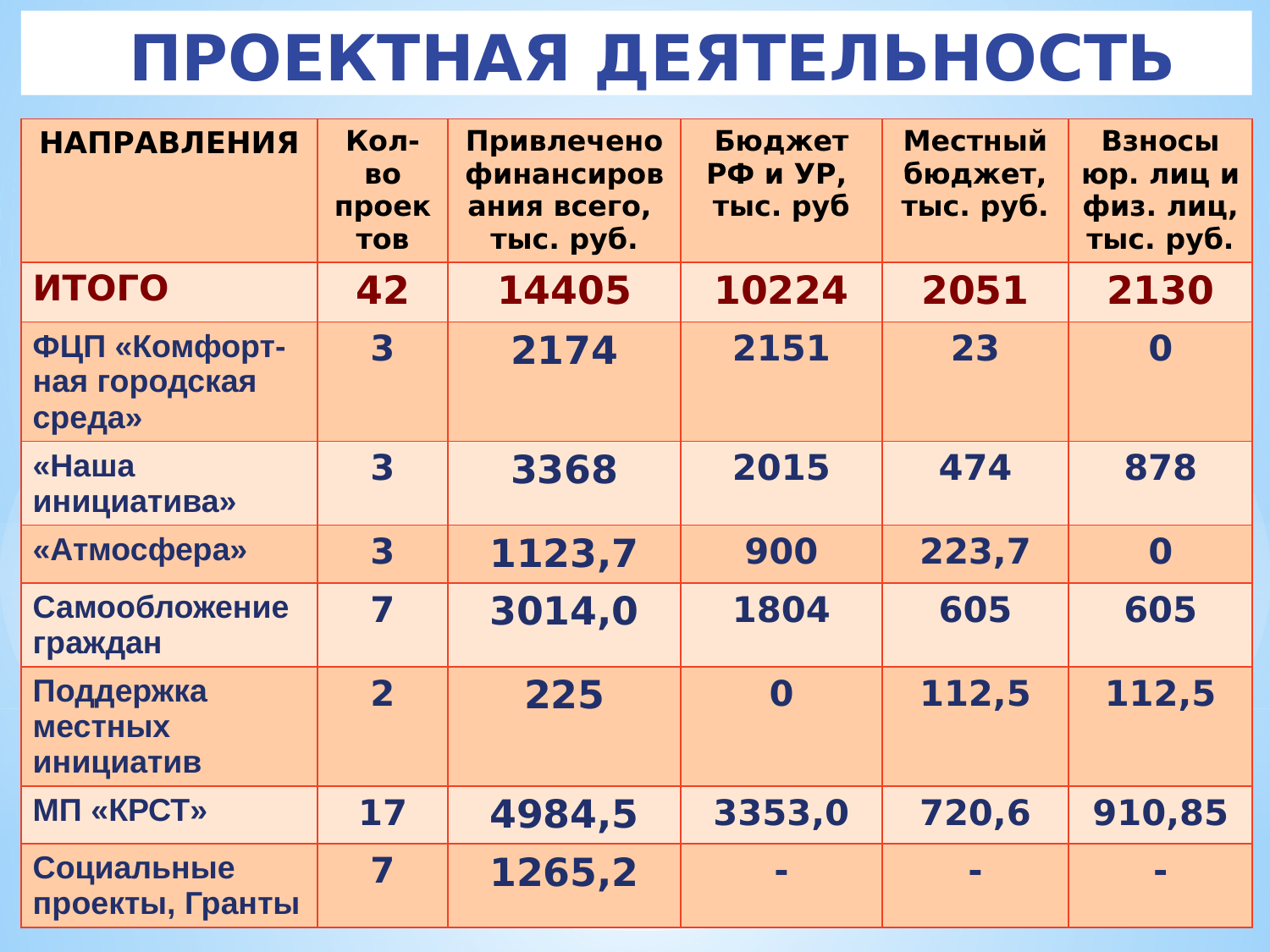

ПРОЕКТНАЯ ДЕЯТЕЛЬНОСТЬ
| НАПРАВЛЕНИЯ | Кол-во проек тов | Привлечено финансирования всего, тыс. руб. | Бюджет РФ и УР, тыс. руб | Местный бюджет, тыс. руб. | Взносы юр. лиц и физ. лиц, тыс. руб. |
| --- | --- | --- | --- | --- | --- |
| ИТОГО | 42 | 14405 | 10224 | 2051 | 2130 |
| ФЦП «Комфорт-ная городская среда» | 3 | 2174 | 2151 | 23 | 0 |
| «Наша инициатива» | 3 | 3368 | 2015 | 474 | 878 |
| «Атмосфера» | 3 | 1123,7 | 900 | 223,7 | 0 |
| Самообложение граждан | 7 | 3014,0 | 1804 | 605 | 605 |
| Поддержка местных инициатив | 2 | 225 | 0 | 112,5 | 112,5 |
| МП «КРСТ» | 17 | 4984,5 | 3353,0 | 720,6 | 910,85 |
| Социальные проекты, Гранты | 7 | 1265,2 | - | - | - |